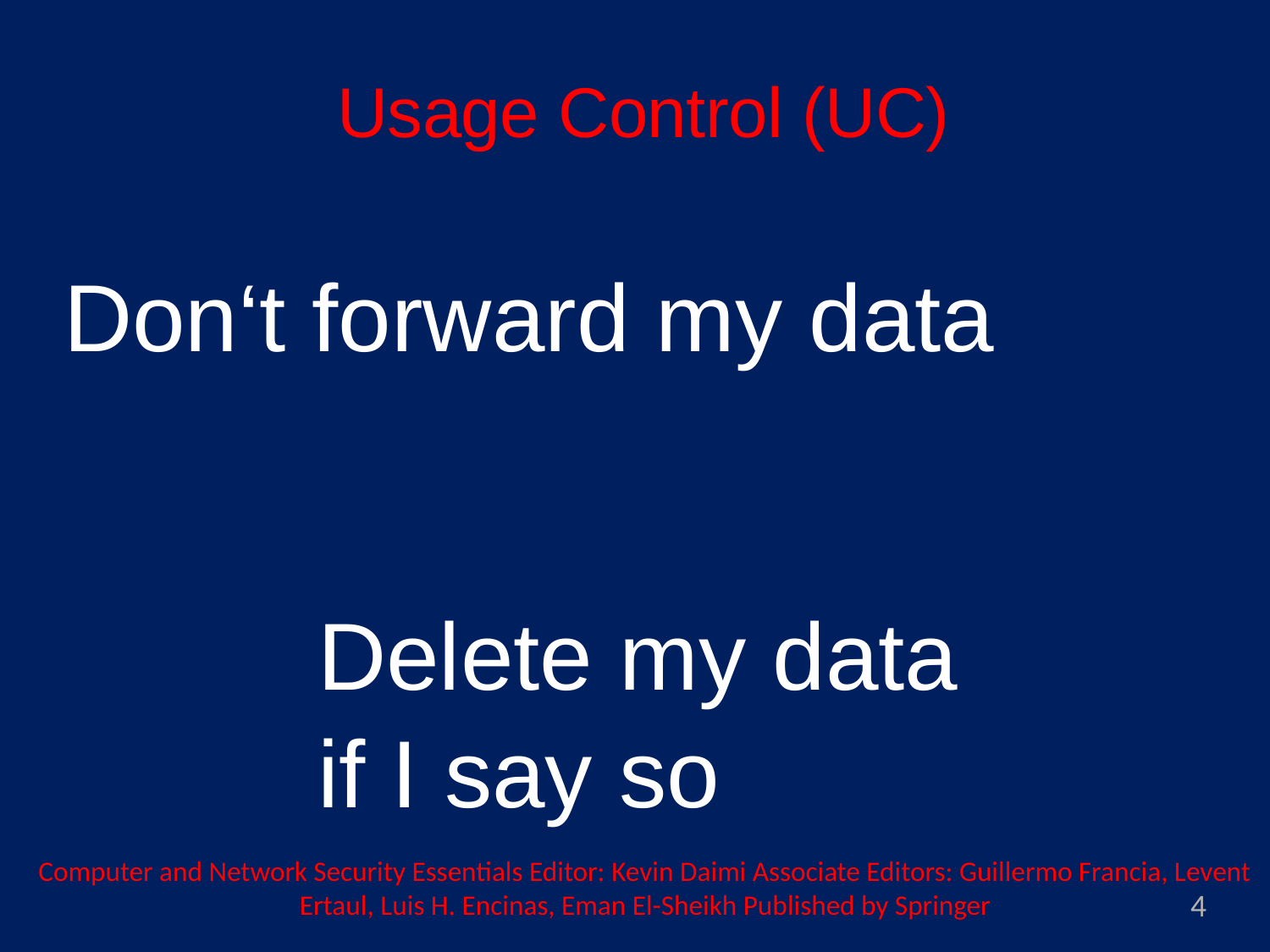

# Usage Control (UC)
Don‘t forward my data

		Delete my data
		if I say so

Computer and Network Security Essentials Editor: Kevin Daimi Associate Editors: Guillermo Francia, Levent Ertaul, Luis H. Encinas, Eman El-Sheikh Published by Springer
4